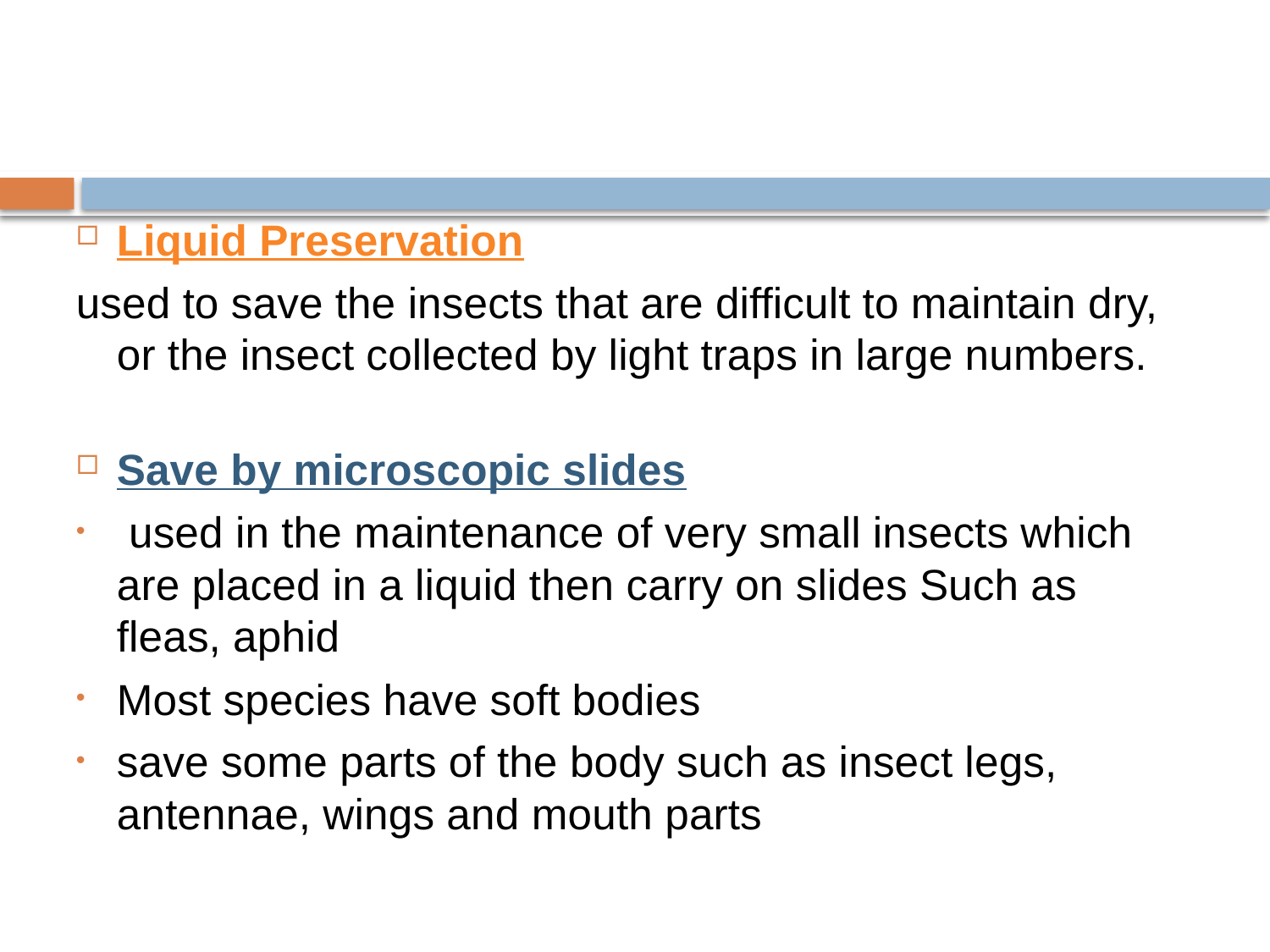

Liquid Preservation
used to save the insects that are difficult to maintain dry, or the insect collected by light traps in large numbers.
Save by microscopic slides
 used in the maintenance of very small insects which are placed in a liquid then carry on slides Such as fleas, aphid
Most species have soft bodies
save some parts of the body such as insect legs, antennae, wings and mouth parts